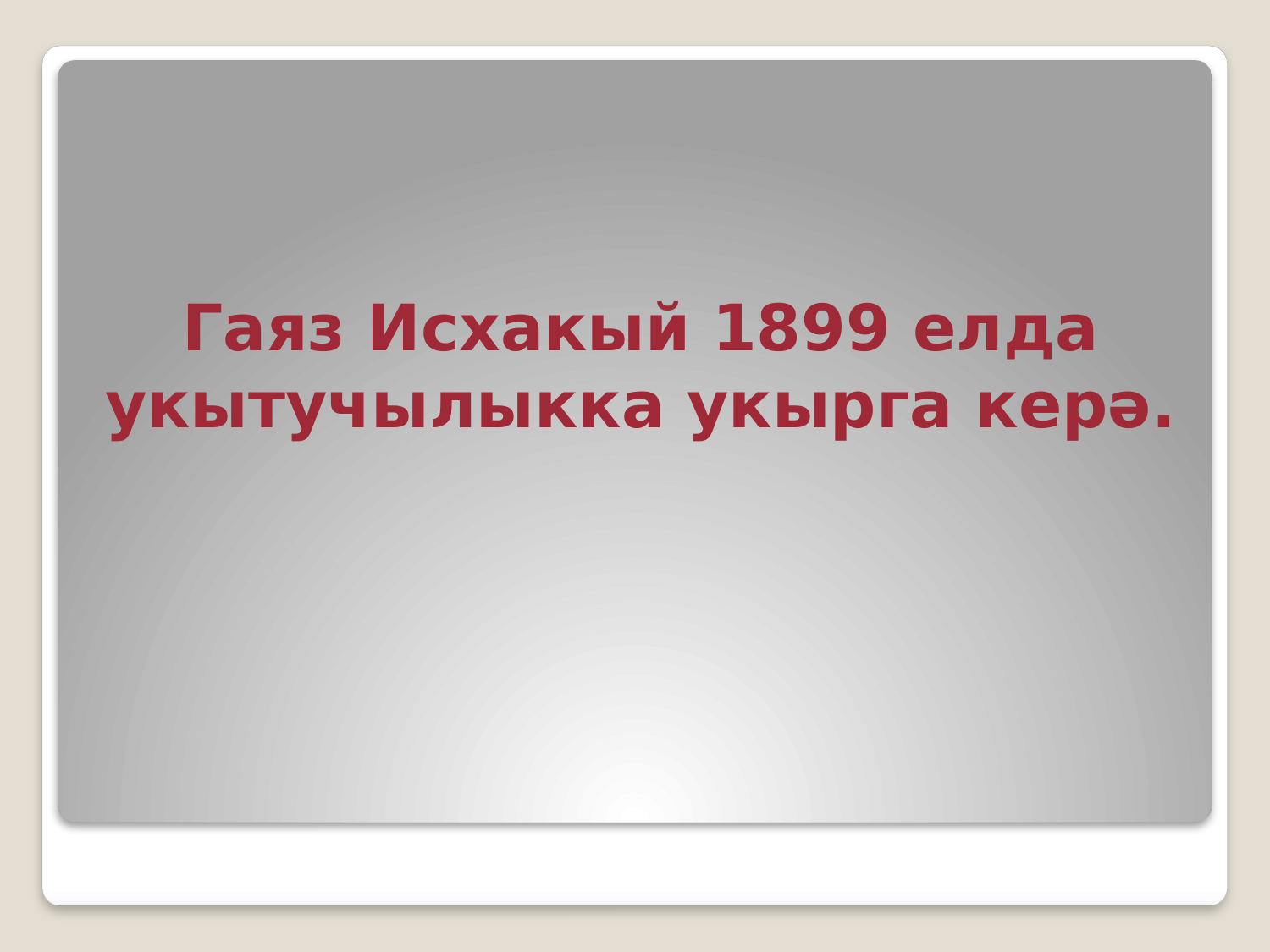

# Гаяз Исхакый 1899 елда укытучылыкка укырга керә.